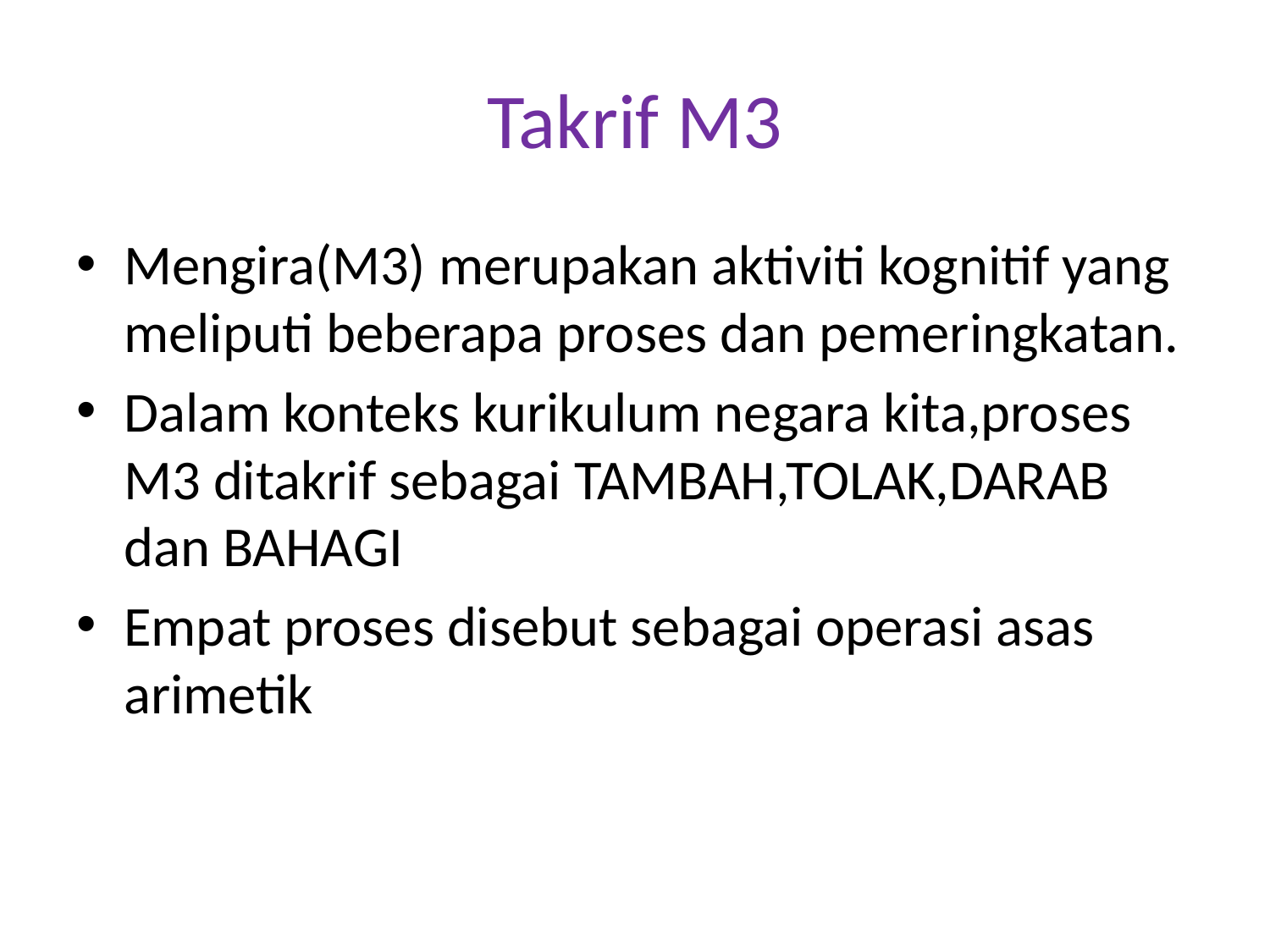

# Takrif M3
Mengira(M3) merupakan aktiviti kognitif yang meliputi beberapa proses dan pemeringkatan.
Dalam konteks kurikulum negara kita,proses M3 ditakrif sebagai TAMBAH,TOLAK,DARAB dan BAHAGI
Empat proses disebut sebagai operasi asas arimetik